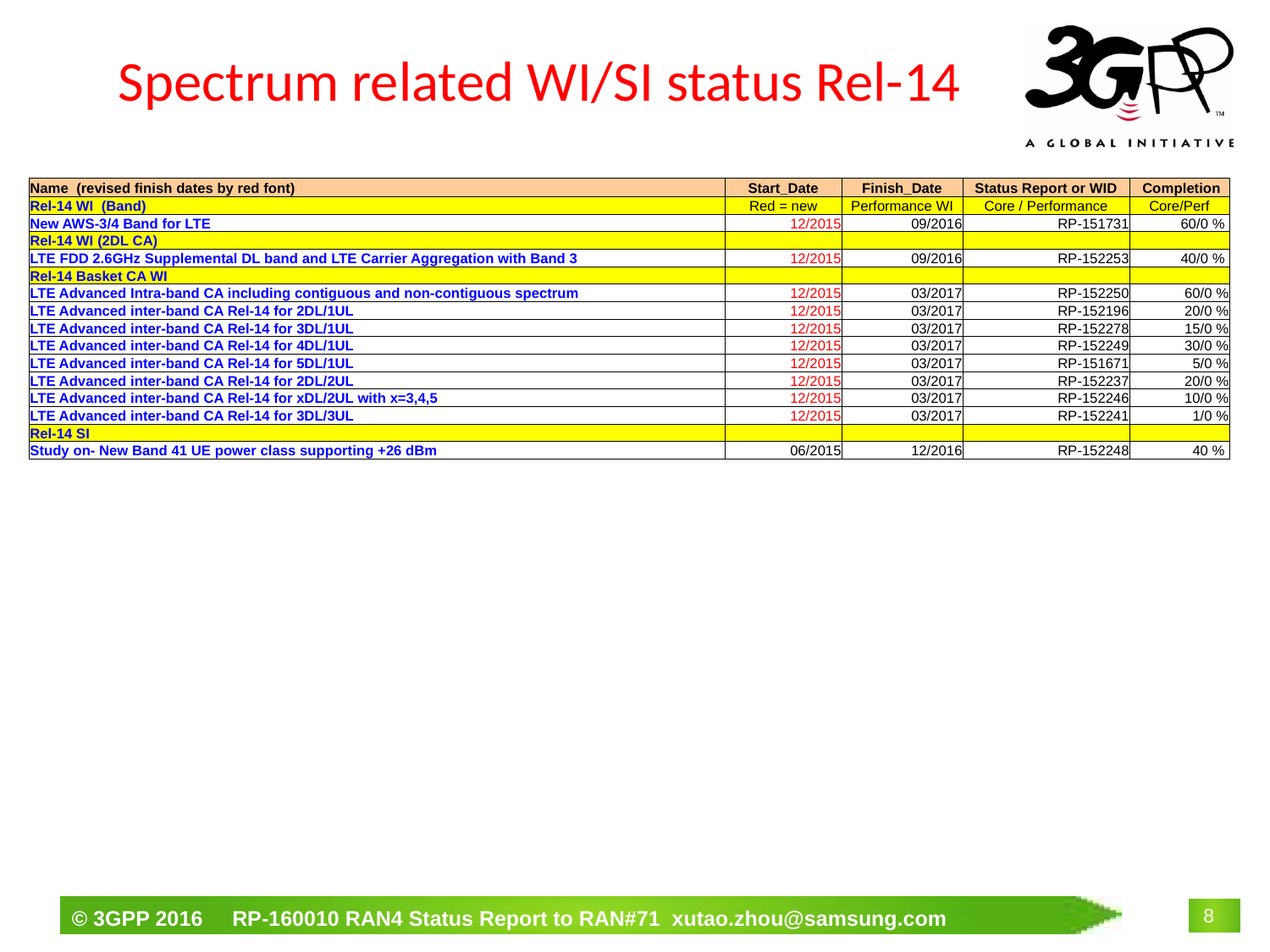

# Spectrum related WI/SI status Rel-14
| Name (revised finish dates by red font) | Start\_Date | Finish\_Date | Status Report or WID | Completion |
| --- | --- | --- | --- | --- |
| Rel-14 WI (Band) | Red = new | Performance WI | Core / Performance | Core/Perf |
| New AWS-3/4 Band for LTE | 12/2015 | 09/2016 | RP-151731 | 60/0 % |
| Rel-14 WI (2DL CA) |  |  |  |  |
| LTE FDD 2.6GHz Supplemental DL band and LTE Carrier Aggregation with Band 3 | 12/2015 | 09/2016 | RP-152253 | 40/0 % |
| Rel-14 Basket CA WI |  |  |  |  |
| LTE Advanced Intra-band CA including contiguous and non-contiguous spectrum | 12/2015 | 03/2017 | RP-152250 | 60/0 % |
| LTE Advanced inter-band CA Rel-14 for 2DL/1UL | 12/2015 | 03/2017 | RP-152196 | 20/0 % |
| LTE Advanced inter-band CA Rel-14 for 3DL/1UL | 12/2015 | 03/2017 | RP-152278 | 15/0 % |
| LTE Advanced inter-band CA Rel-14 for 4DL/1UL | 12/2015 | 03/2017 | RP-152249 | 30/0 % |
| LTE Advanced inter-band CA Rel-14 for 5DL/1UL | 12/2015 | 03/2017 | RP-151671 | 5/0 % |
| LTE Advanced inter-band CA Rel-14 for 2DL/2UL | 12/2015 | 03/2017 | RP-152237 | 20/0 % |
| LTE Advanced inter-band CA Rel-14 for xDL/2UL with x=3,4,5 | 12/2015 | 03/2017 | RP-152246 | 10/0 % |
| LTE Advanced inter-band CA Rel-14 for 3DL/3UL | 12/2015 | 03/2017 | RP-152241 | 1/0 % |
| Rel-14 SI |  |  |  |  |
| Study on- New Band 41 UE power class supporting +26 dBm | 06/2015 | 12/2016 | RP-152248 | 40 % |